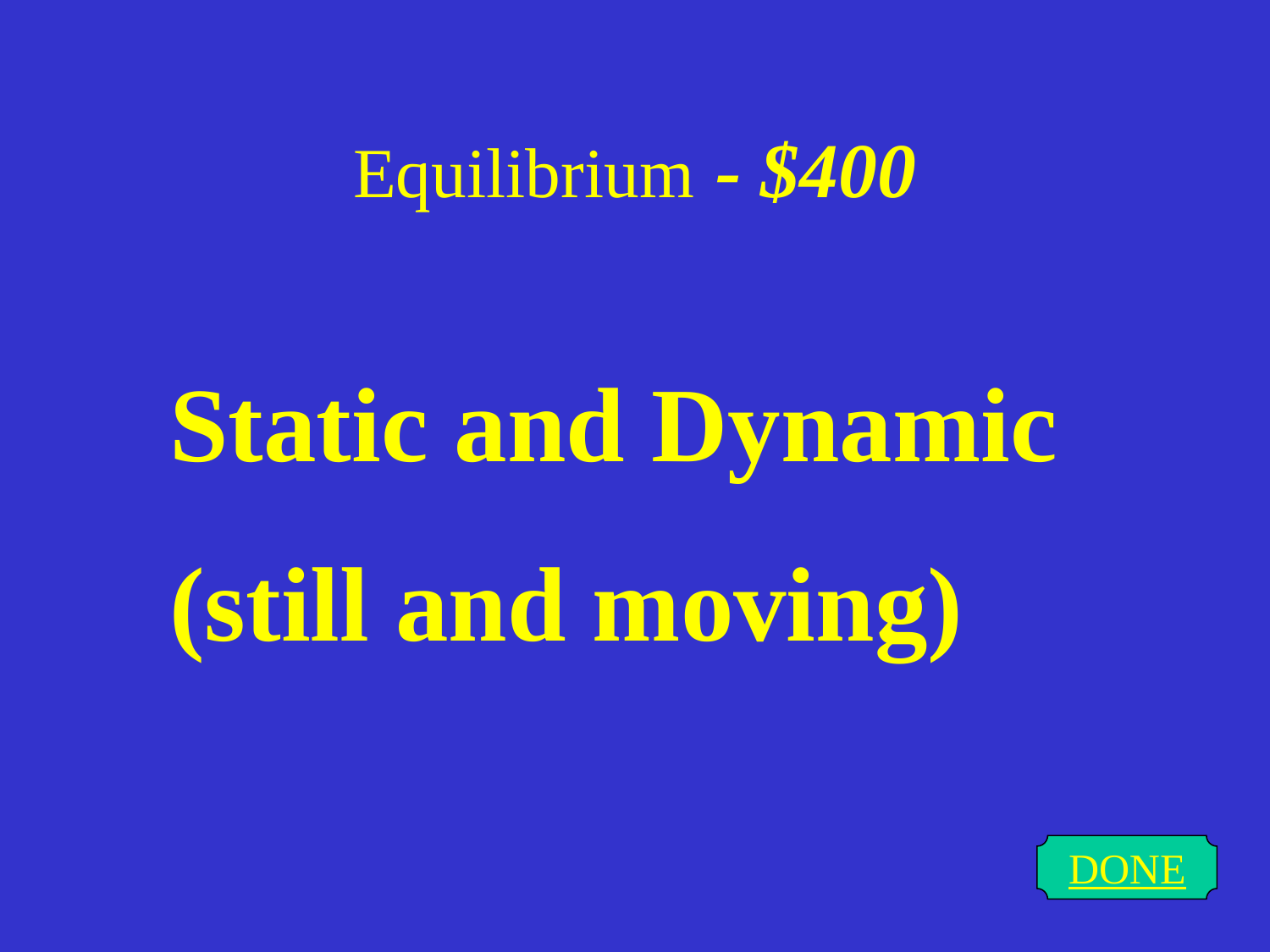

# Equilibrium - $400
Static and Dynamic
(still and moving)

DONE